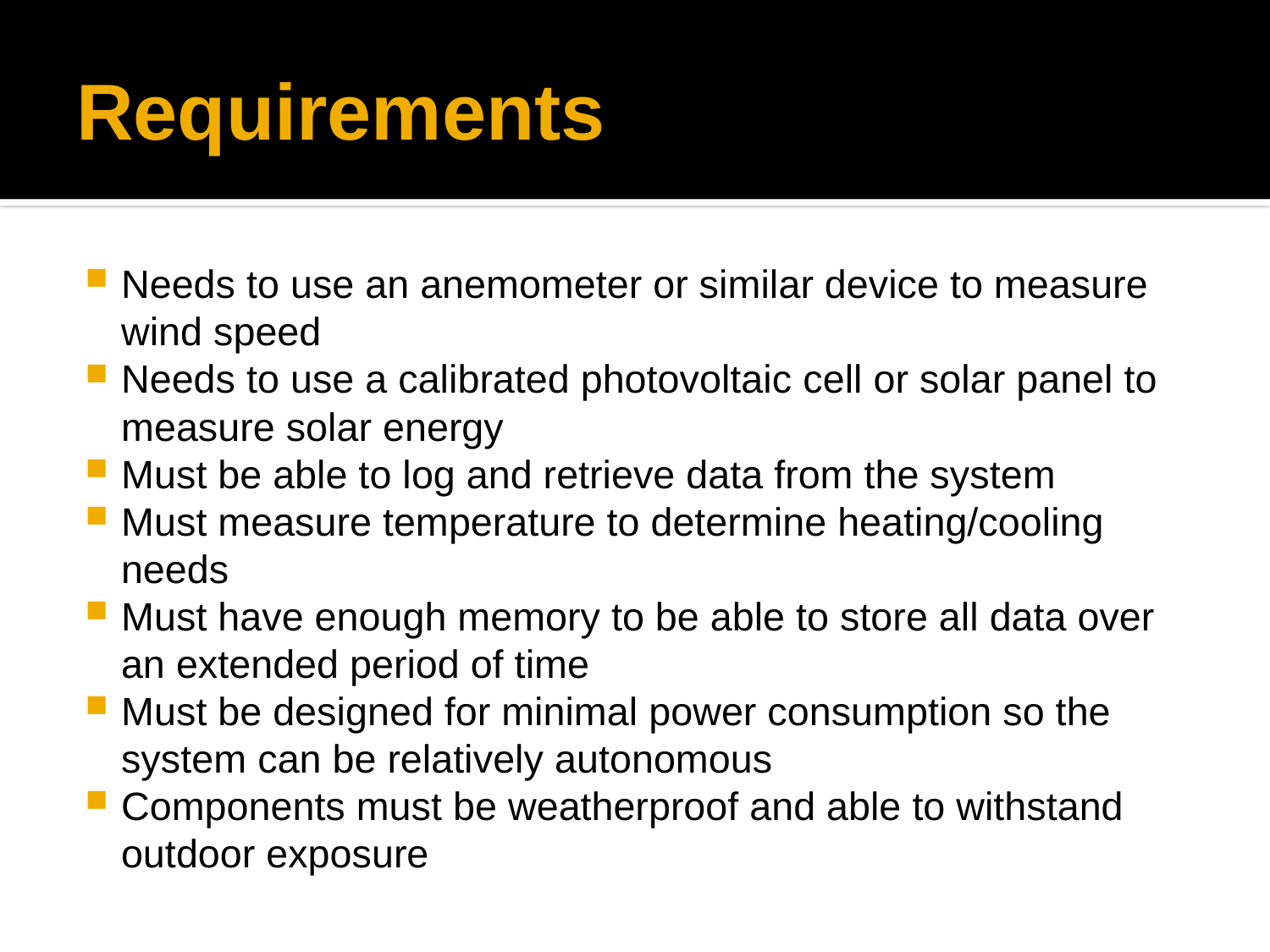

# Requirements
Needs to use an anemometer or similar device to measure wind speed
Needs to use a calibrated photovoltaic cell or solar panel to measure solar energy
Must be able to log and retrieve data from the system
Must measure temperature to determine heating/cooling needs
Must have enough memory to be able to store all data over an extended period of time
Must be designed for minimal power consumption so the system can be relatively autonomous
Components must be weatherproof and able to withstand outdoor exposure